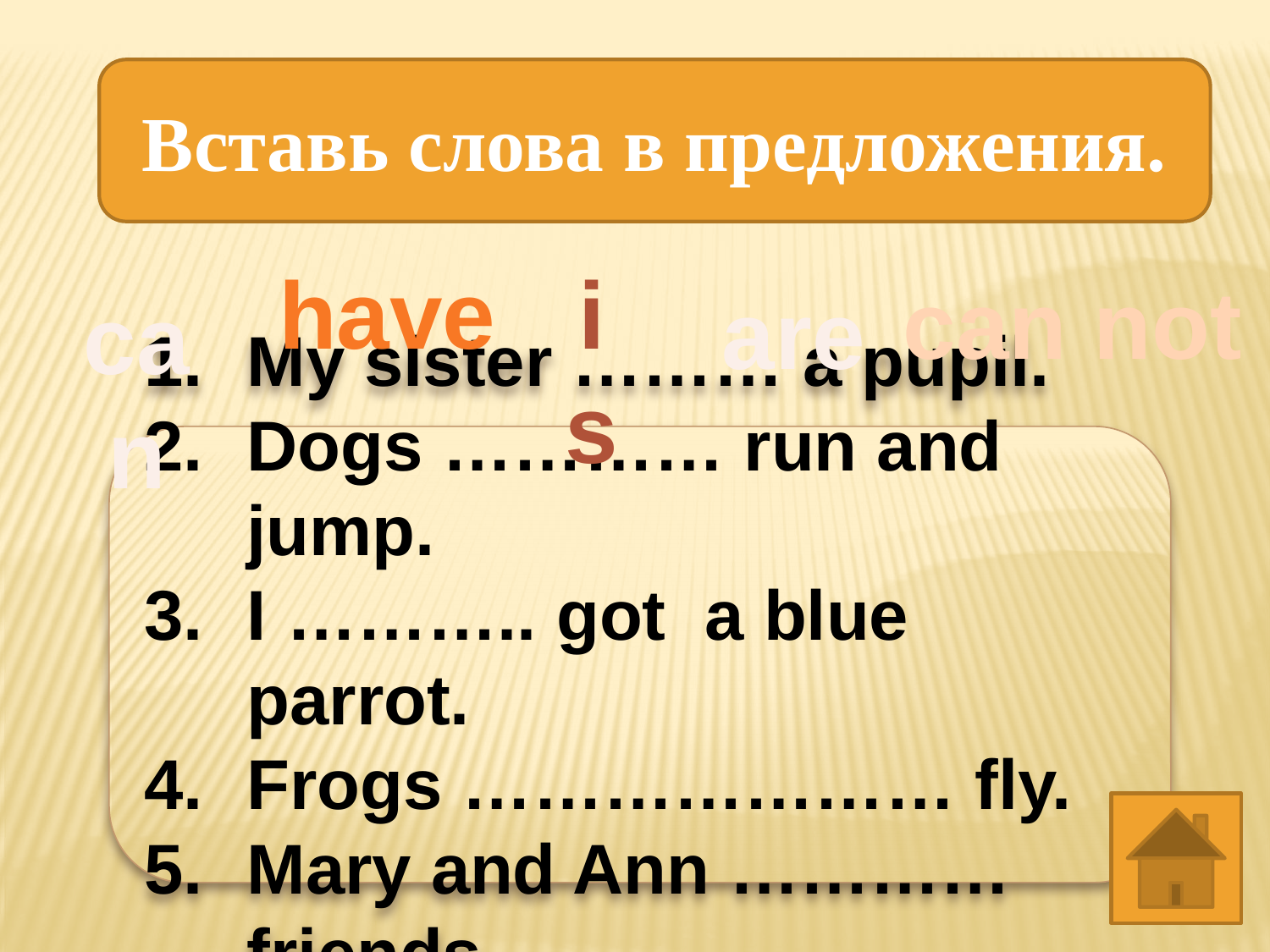

Вставь слова в предложения.
have
is
can not
are
can
My sister ……… a pupil.
Dogs ………… run and jump.
I ……….. got  a blue parrot.
Frogs ………………… fly.
Mary and Ann ………… friends.